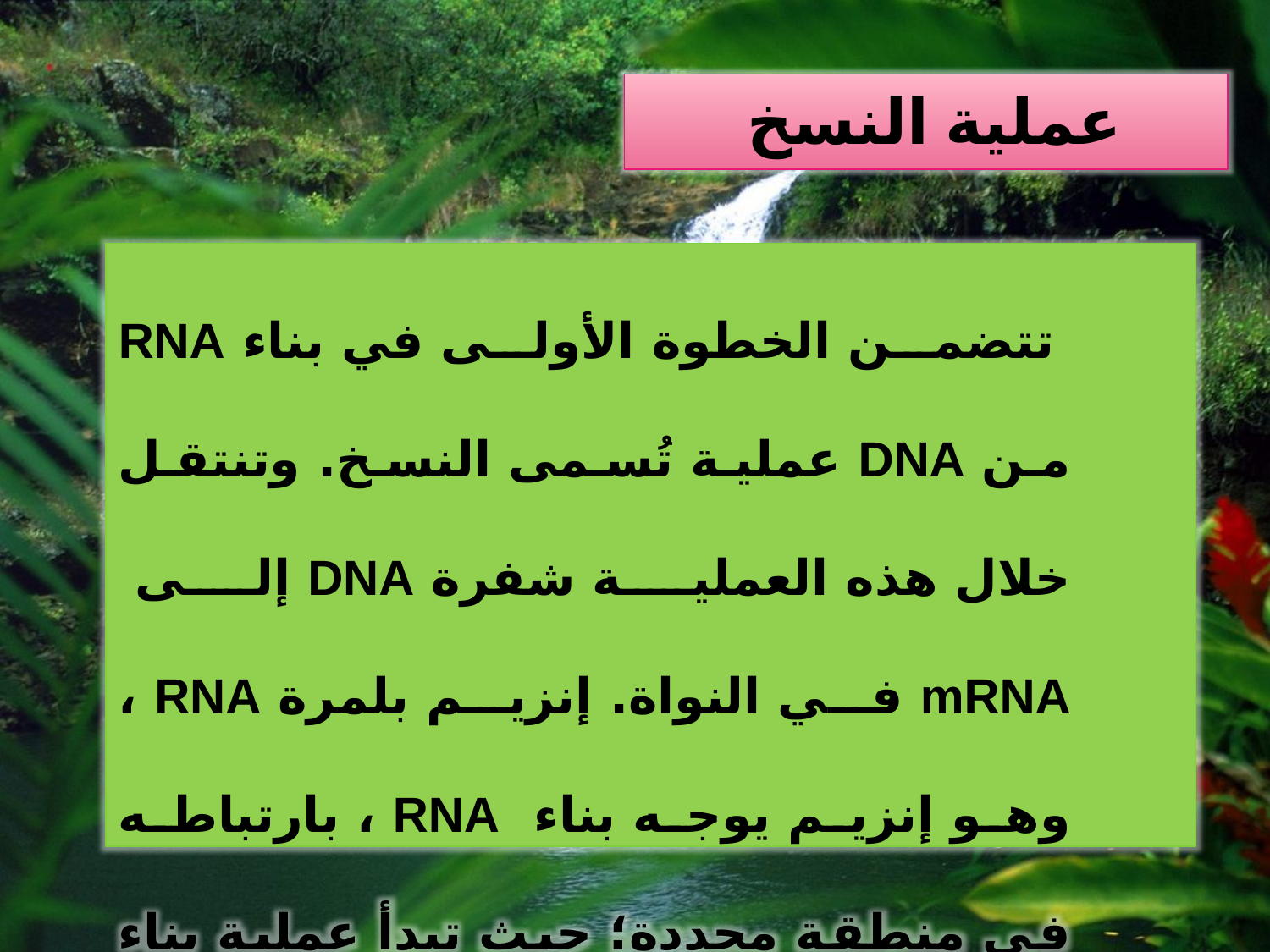

عملية النسخ
       تتضمن الخطوة الأولى في بناء RNA من DNA عملية تُسمى النسخ. وتنتقل خلال هذه العملية شفرة DNA إلى  mRNA في النواة. إنزيم بلمرة RNA ، وهو إنزيم يوجه بناء  RNA ، بارتباطه في منطقة محددة؛ حيث تبدأ عملية بناء mRNA ..